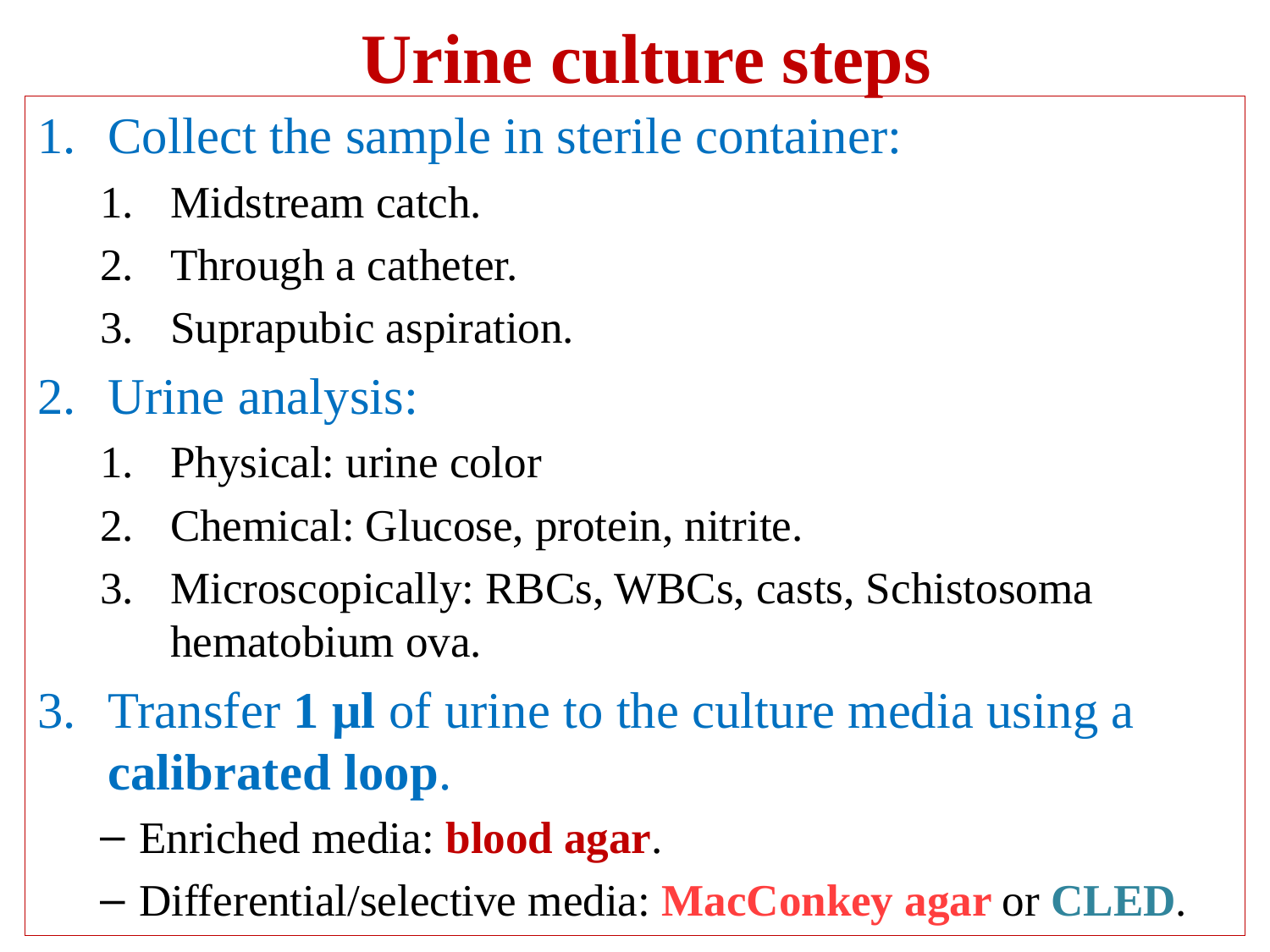

# Urine culture steps
Collect the sample in sterile container:
Midstream catch.
Through a catheter.
Suprapubic aspiration.
Urine analysis:
Physical: urine color
Chemical: Glucose, protein, nitrite.
Microscopically: RBCs, WBCs, casts, Schistosoma hematobium ova.
Transfer 1 μl of urine to the culture media using a calibrated loop.
Enriched media: blood agar.
Differential/selective media: MacConkey agar or CLED.